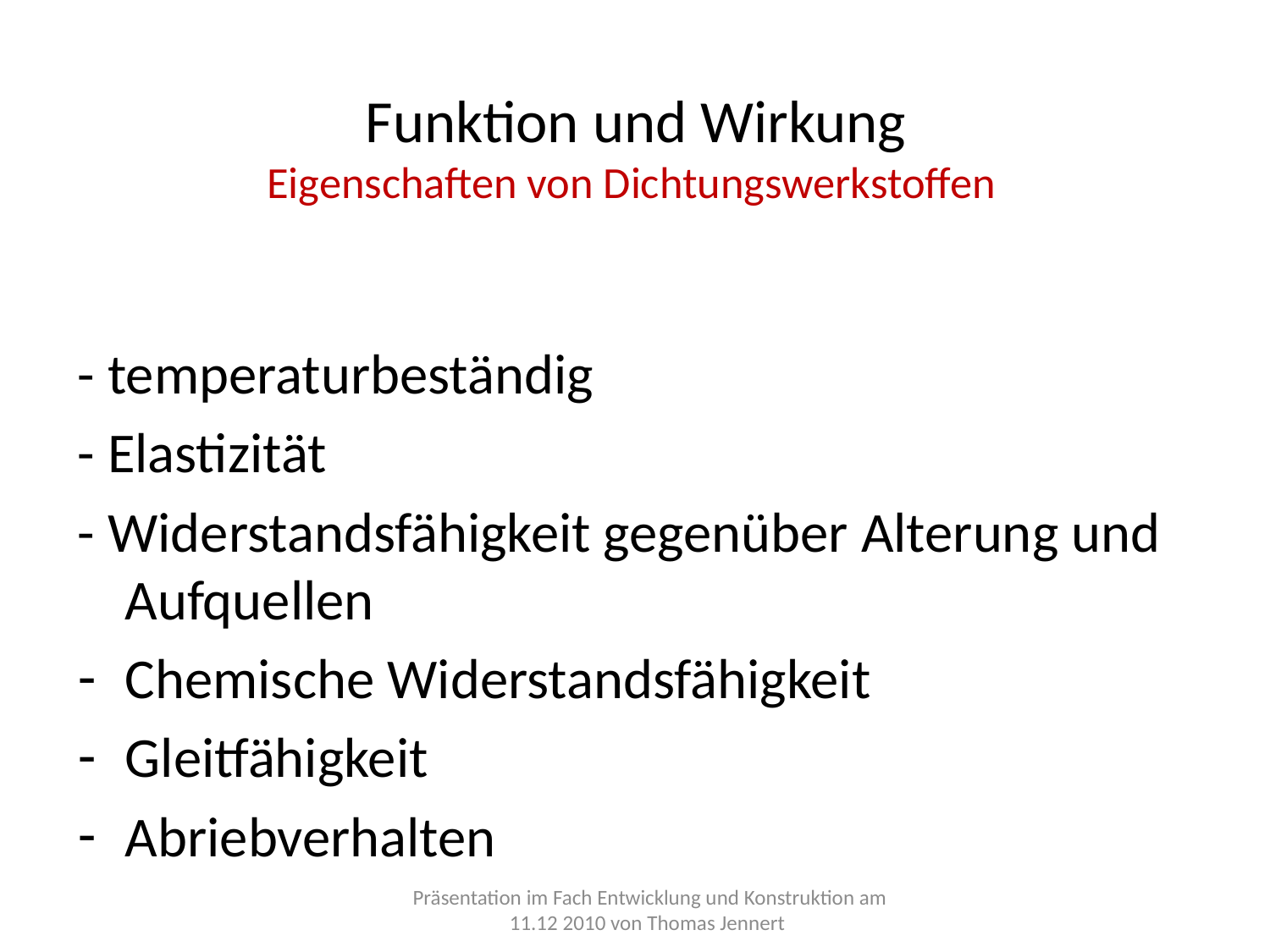

# Funktion und Wirkung Eigenschaften von Dichtungswerkstoffen

- temperaturbeständig
- Elastizität
- Widerstandsfähigkeit gegenüber Alterung und Aufquellen
Chemische Widerstandsfähigkeit
Gleitfähigkeit
Abriebverhalten

Präsentation im Fach Entwicklung und Konstruktion am 11.12 2010 von Thomas Jennert